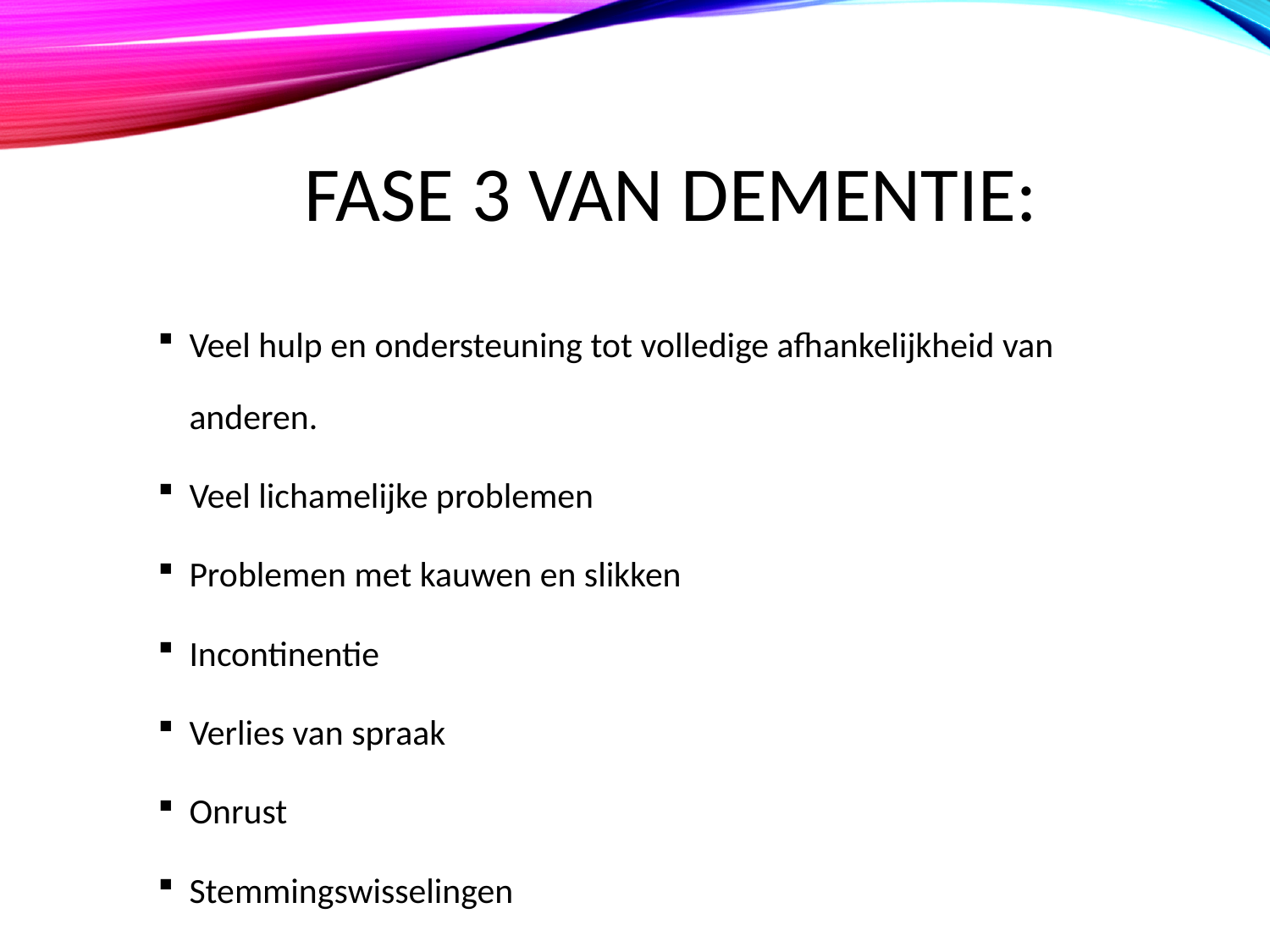

# Fase 3 van dementie:
Veel hulp en ondersteuning tot volledige afhankelijkheid van anderen.
Veel lichamelijke problemen
Problemen met kauwen en slikken
Incontinentie
Verlies van spraak
Onrust
Stemmingswisselingen